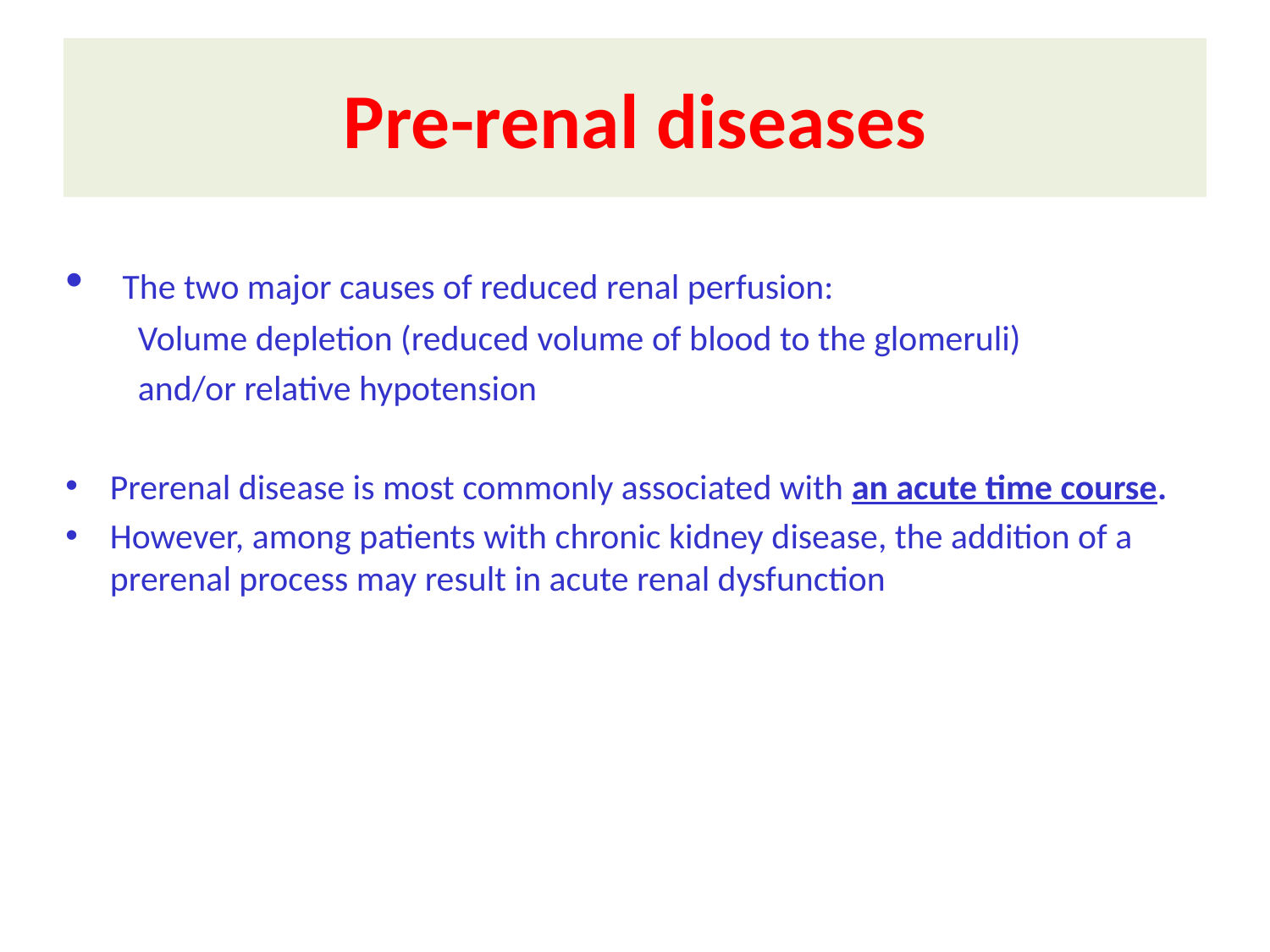

# Pre-renal diseases
 The two major causes of reduced renal perfusion:
         Volume depletion (reduced volume of blood to the glomeruli)
         and/or relative hypotension

Prerenal disease is most commonly associated with an acute time course.
However, among patients with chronic kidney disease, the addition of a prerenal process may result in acute renal dysfunction